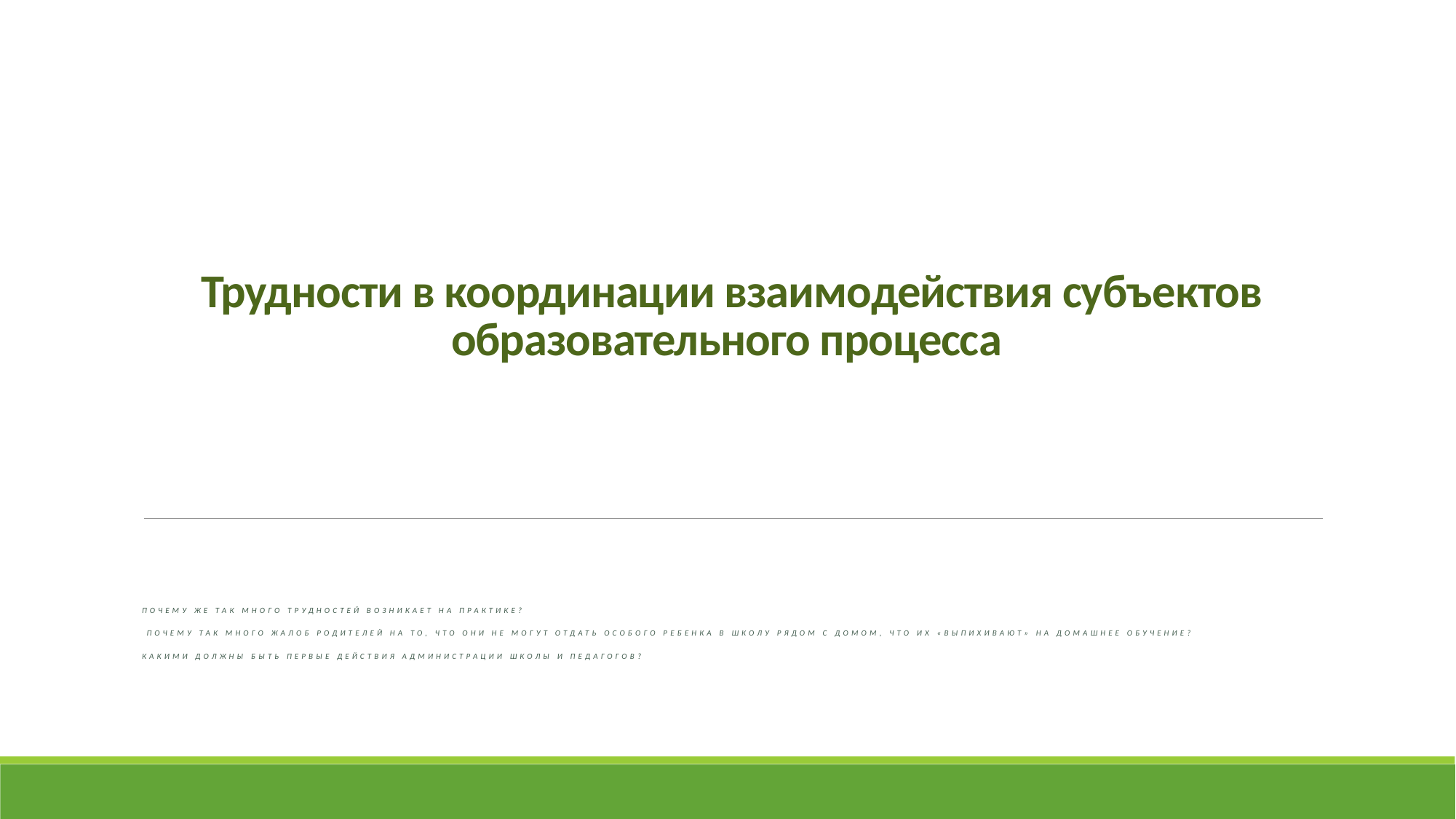

Трудности в координации взаимодействия субъектов образовательного процесса

Почему же так много трудностей возникает на практике?
 Почему так много жалоб родителей на то, что они не могут отдать особого ребенка в школу рядом с домом, что их «выпихивают» на домашнее обучение?
Какими должны быть первые действия администрации школы и педагогов?